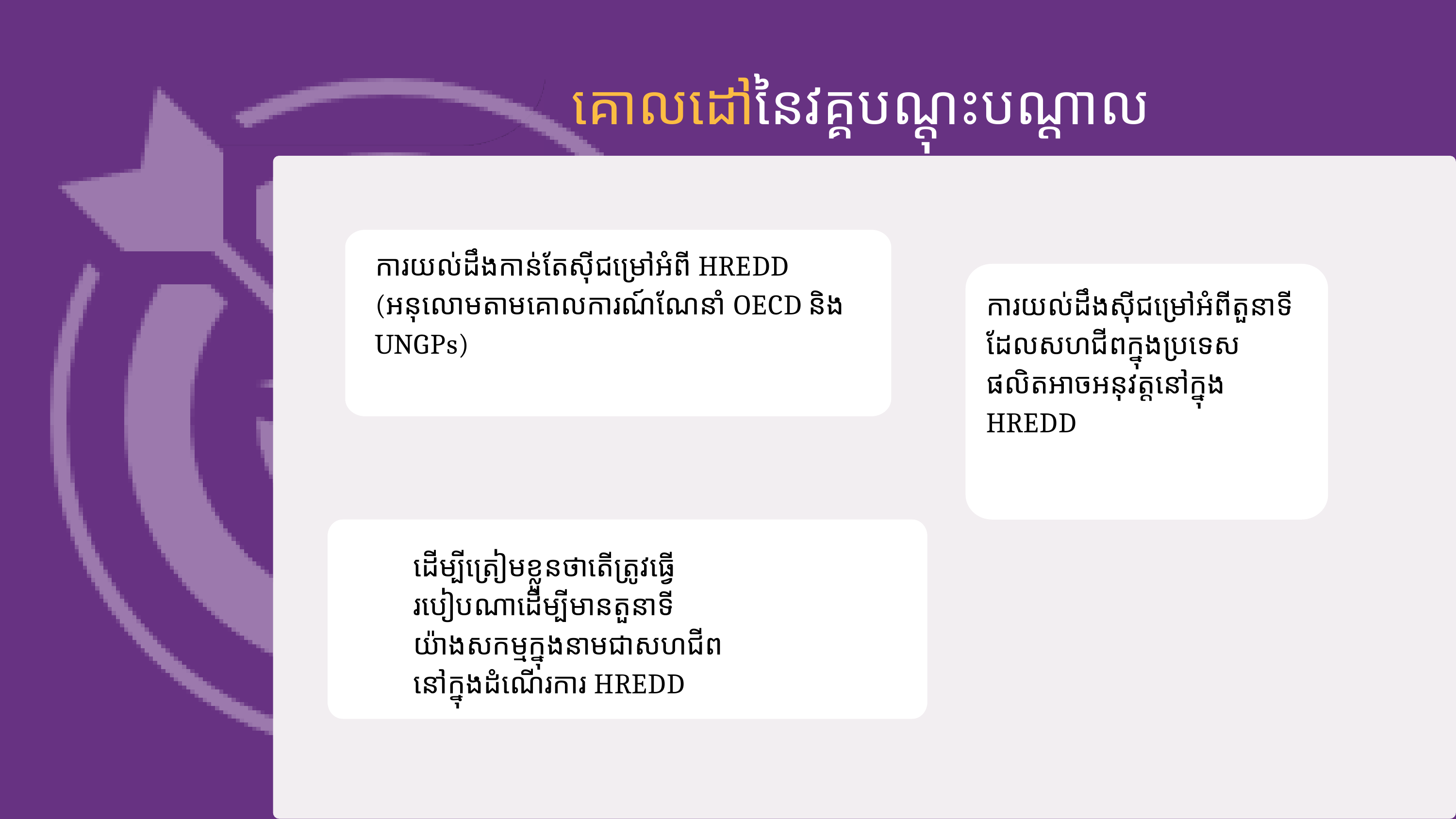

គោលដៅនៃវគ្គបណ្ដុះបណ្ដាល

ការយល់ដឹងកាន់តែស៊ីជម្រៅអំពី​ HREDD (អនុលោមតាមគោលការណ៍ណែនាំ​ OECD និង ​UNGPs) ​

ការយល់ដឹងស៊ីជម្រៅអំពីតួនាទីដែលសហជីពក្នុងប្រទេសផលិតអាចអនុវត្តនៅក្នុង HREDD

ដើម្បីត្រៀមខ្លួនថាតើត្រូវធ្វើរបៀបណាដើម្បីមានតួនាទីយ៉ាងសកម្មក្នុងនាមជាសហជីពនៅក្នុងដំណើរការ HREDD​